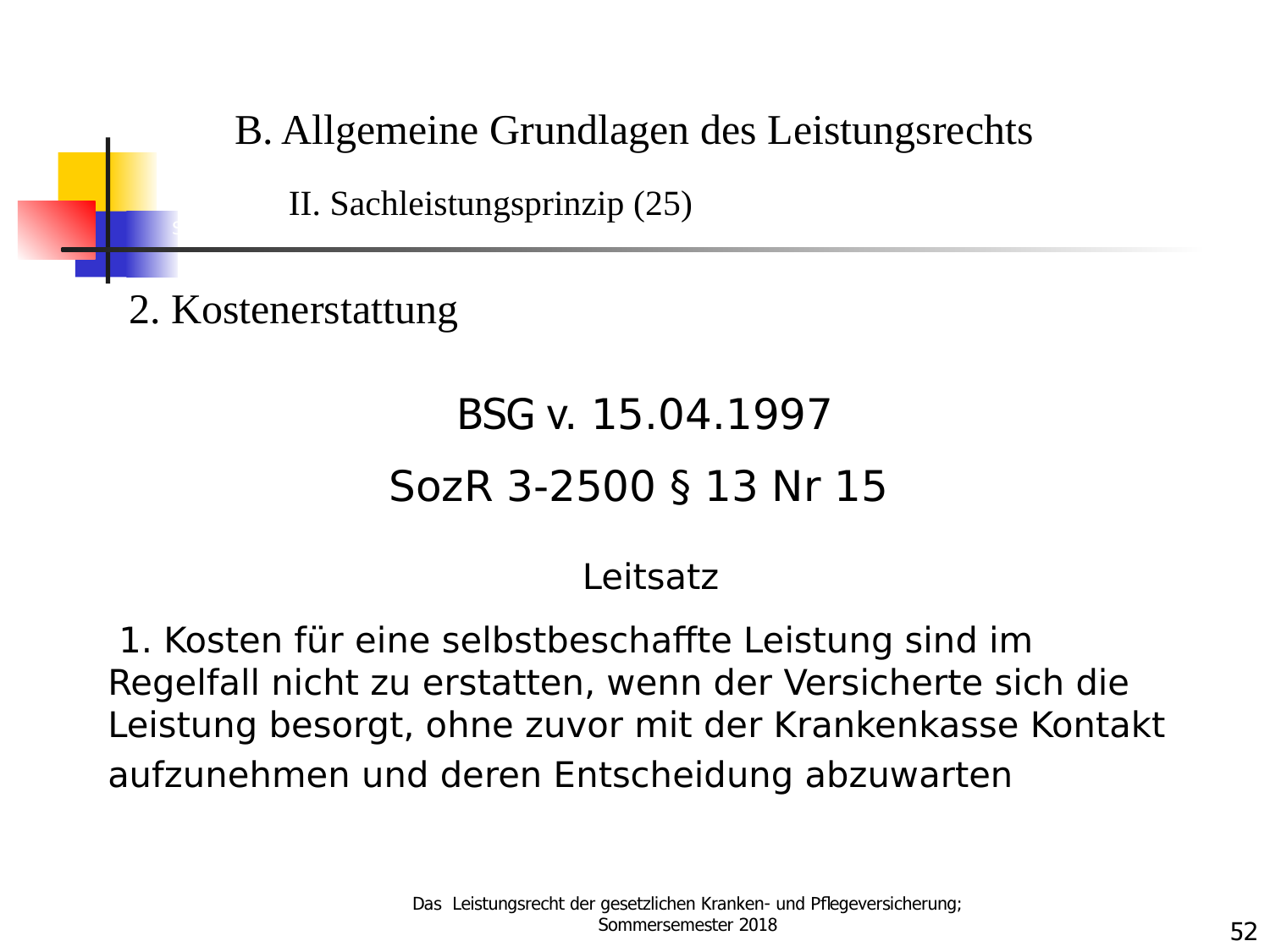

Sachleistung 25
B. Allgemeine Grundlagen des Leistungsrechts
	II. Sachleistungsprinzip (25)
2. Kostenerstattung
BSG v. 15.04.1997
SozR 3-2500 § 13 Nr 15
Leitsatz
 1. Kosten für eine selbstbeschaffte Leistung sind im Regelfall nicht zu erstatten, wenn der Versicherte sich die Leistung besorgt, ohne zuvor mit der Krankenkasse Kontakt aufzunehmen und deren Entscheidung abzuwarten

Das  Leistungsrecht der gesetzlichen Kranken- und Pflegeversicherung; Sommersemester 2018
52